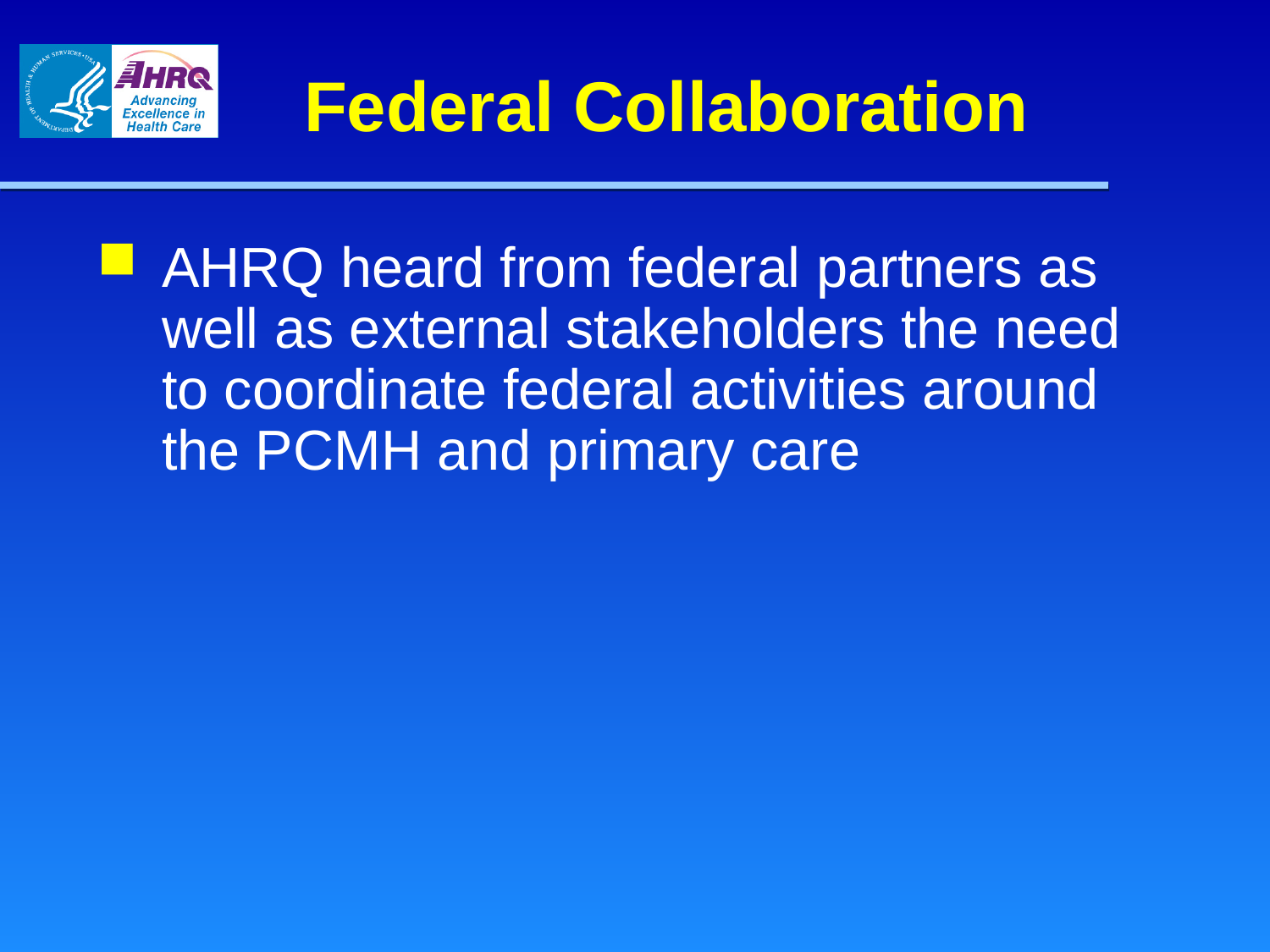

# Federal Collaboration
AHRQ heard from federal partners as well as external stakeholders the need to coordinate federal activities around the PCMH and primary care